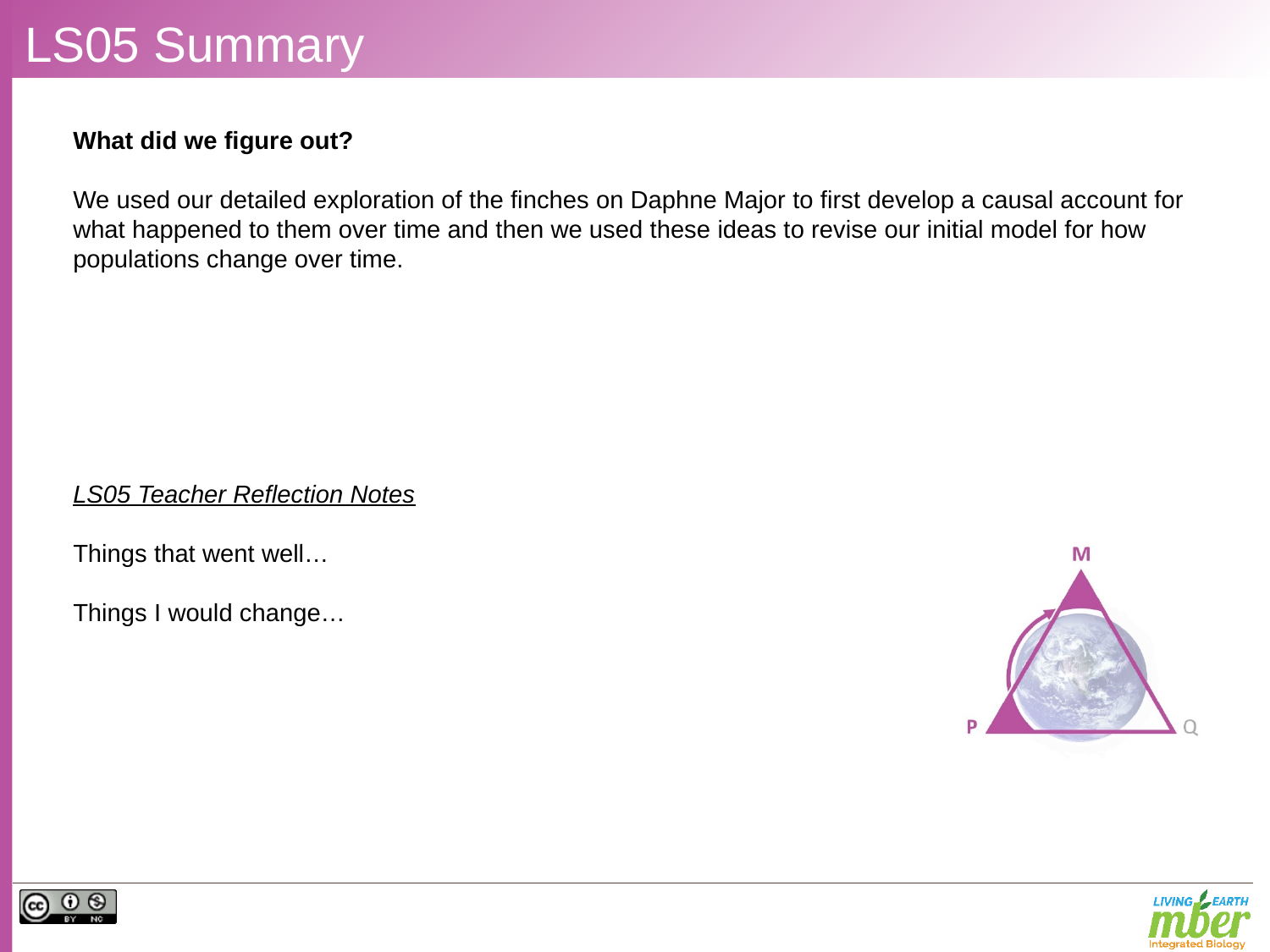

# LS05 Summary
What did we figure out?

We used our detailed exploration of the finches on Daphne Major to first develop a causal account for what happened to them over time and then we used these ideas to revise our initial model for how populations change over time.

LS05 Teacher Reflection Notes

Things that went well…

Things I would change…